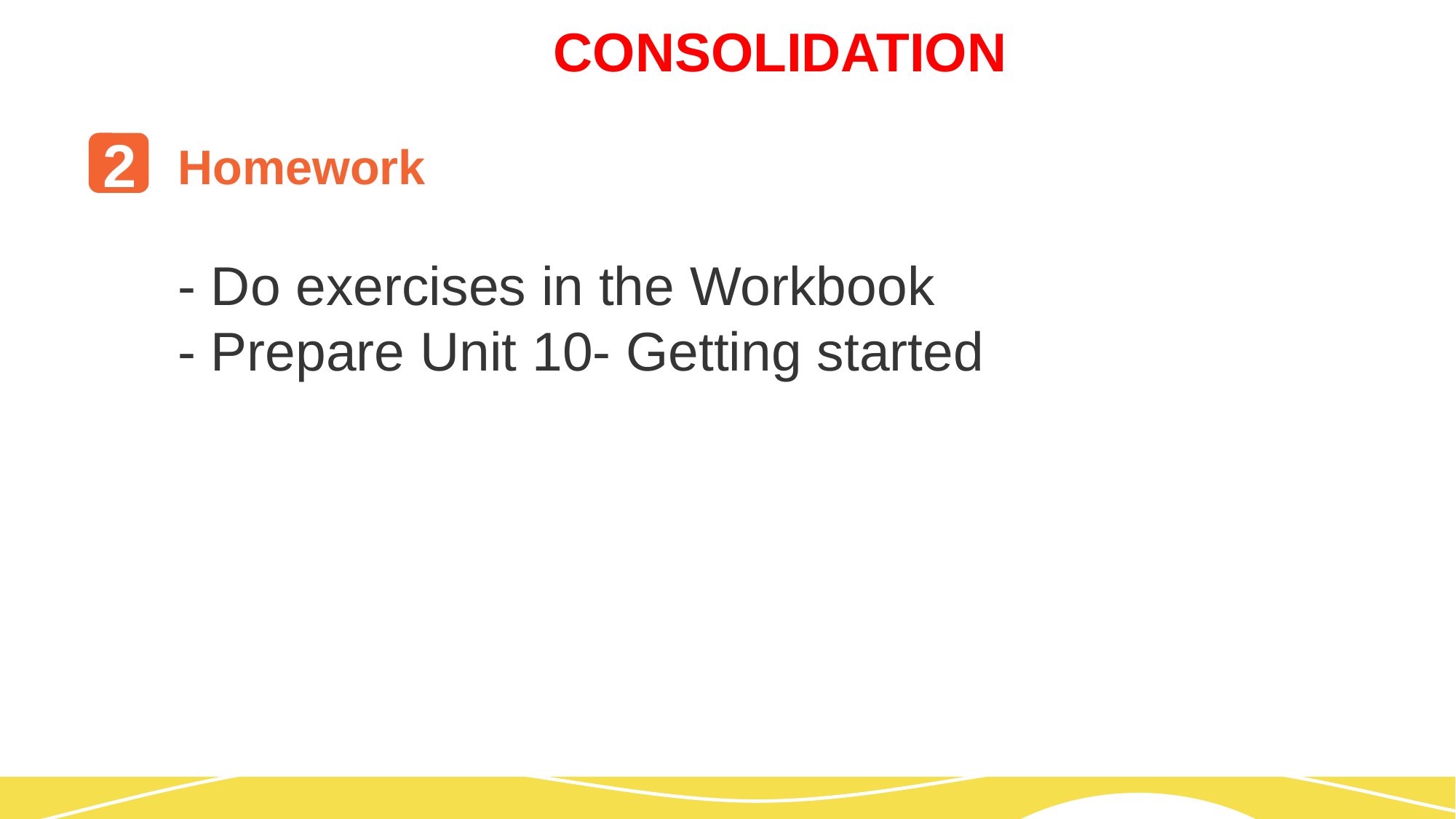

CONSOLIDATION
2
Homework

- Do exercises in the Workbook
- Prepare Unit 10- Getting started